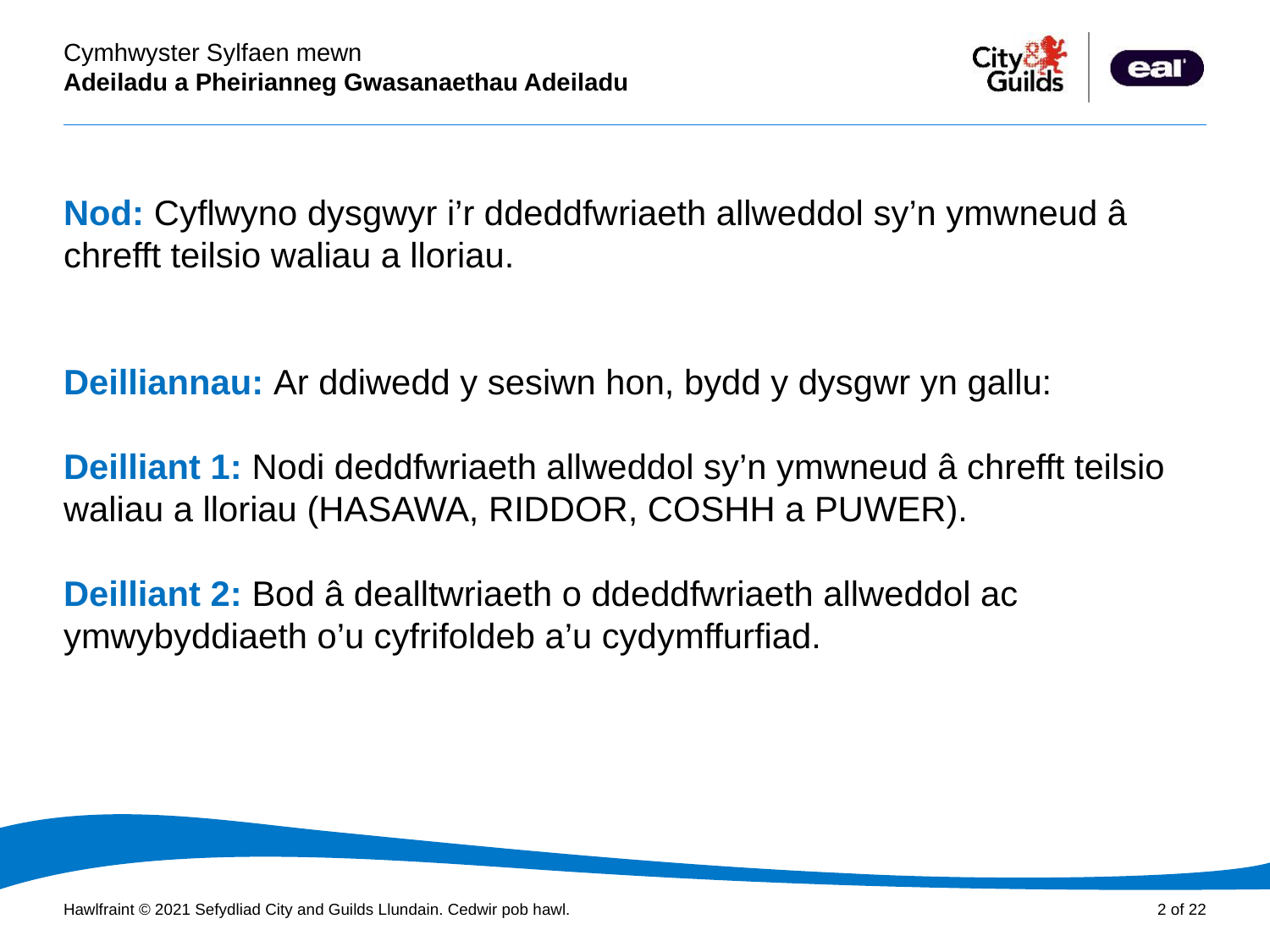

Cyflwyniad PowerPoint
# Nod: Cyflwyno dysgwyr i’r ddeddfwriaeth allweddol sy’n ymwneud â chrefft teilsio waliau a lloriau.   Deilliannau: Ar ddiwedd y sesiwn hon, bydd y dysgwr yn gallu: Deilliant 1: Nodi deddfwriaeth allweddol sy’n ymwneud â chrefft teilsio waliau a lloriau (HASAWA, RIDDOR, COSHH a PUWER). Deilliant 2: Bod â dealltwriaeth o ddeddfwriaeth allweddol ac ymwybyddiaeth o’u cyfrifoldeb a’u cydymffurfiad.